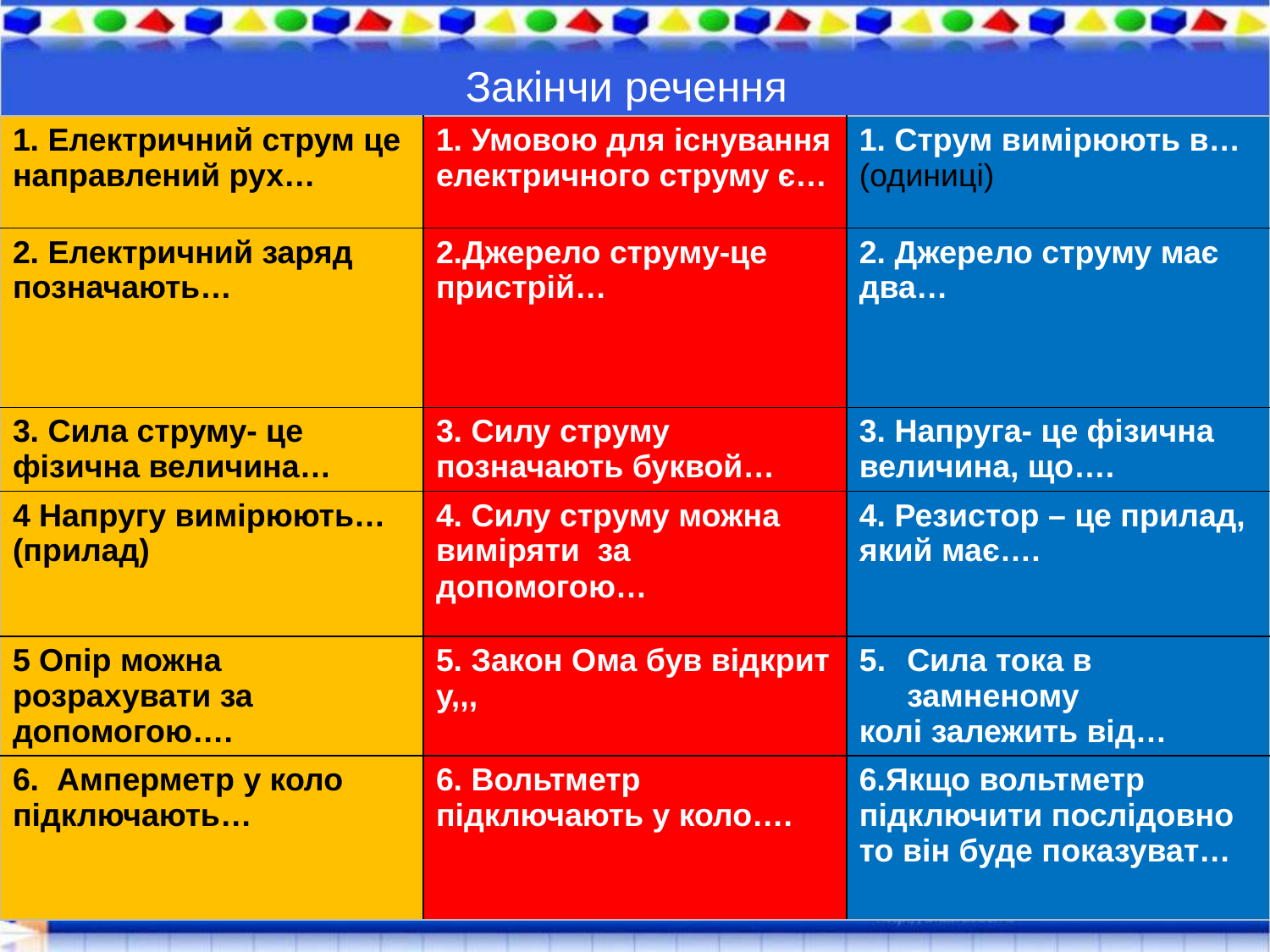

# Закінчи речення
| 1. Електричний струм це направлений рух… | 1. Умовою для існування електричного струму є… | 1. Струм вимірюють в… (одиниці) |
| --- | --- | --- |
| 2. Електричний заряд позначають… | 2.Джерело струму-це пристрій… | 2. Джерело струму має два… |
| 3. Сила струму- це фізична величина… | 3. Силу струму позначають буквой… | 3. Напруга- це фізична величина, що…. |
| 4 Напругу вимірюють…(прилад) | 4. Силу струму можна виміряти за допомогою… | 4. Резистор – це прилад, який має…. |
| 5 Опір можна розрахувати за допомогою…. | 5. Закон Ома був відкрит у,,, | Сила тока в замненому колі залежить від… |
| 6. Амперметр у коло підключають… | 6. Вольтметр підключають у коло…. | 6.Якщо вольтметр підключити послідовно то він буде показуват… |